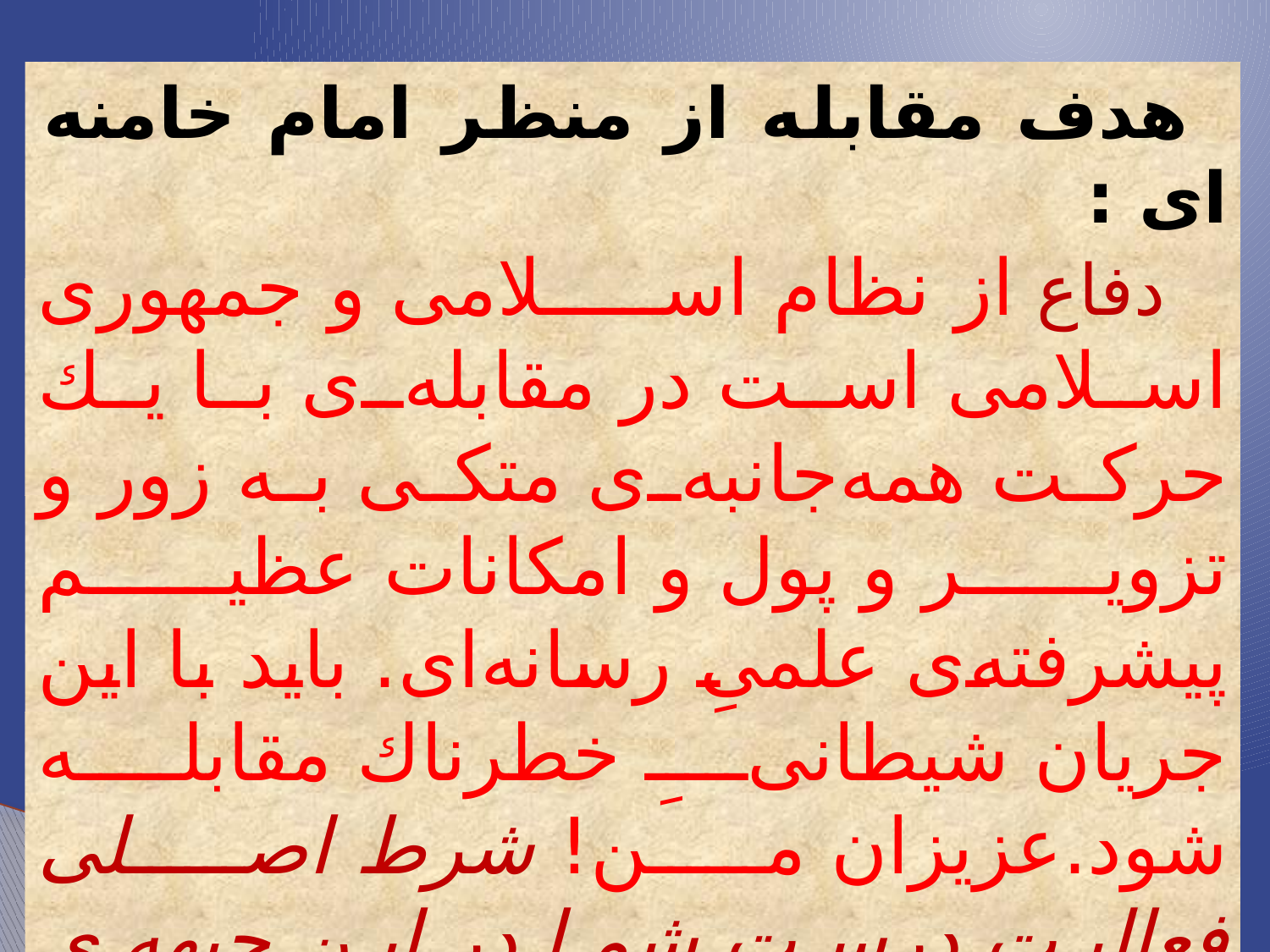

هدف مقابله از منظر امام خامنه ای :
 دفاع از نظام اسلامى و جمهورى اسلامى است در مقابله‌‌‌‌‌‌‌‌‌‌‌‌ى با يك حركت همه‌‌‌‌‌‌‌‌‌‌‌‌جانبه‌‌‌‌‌‌‌‌‌‌‌‌ى متكى به زور و تزوير و پول و امكانات عظيم پيشرفته‌‌‌‌‌‌‌‌‌‌‌‌ى علمىِ رسانه‌‌‌‌‌‌‌‌‌‌‌‌اى. بايد با اين جريان شيطانىِ خطرناك مقابله شود.عزيزان من! شرط اصلى فعاليت درست شما در اين جبهه‌‌‌‌‌‌‌‌‌‌‌‌ى جنگ نرم، يكى‌‌‌‌‌‌‌‌‌‌‌‌اش نگاه خوشبينانه و اميدوارانه است. نگاهتان خوشبينانه باشد (4/ 6/ 88)